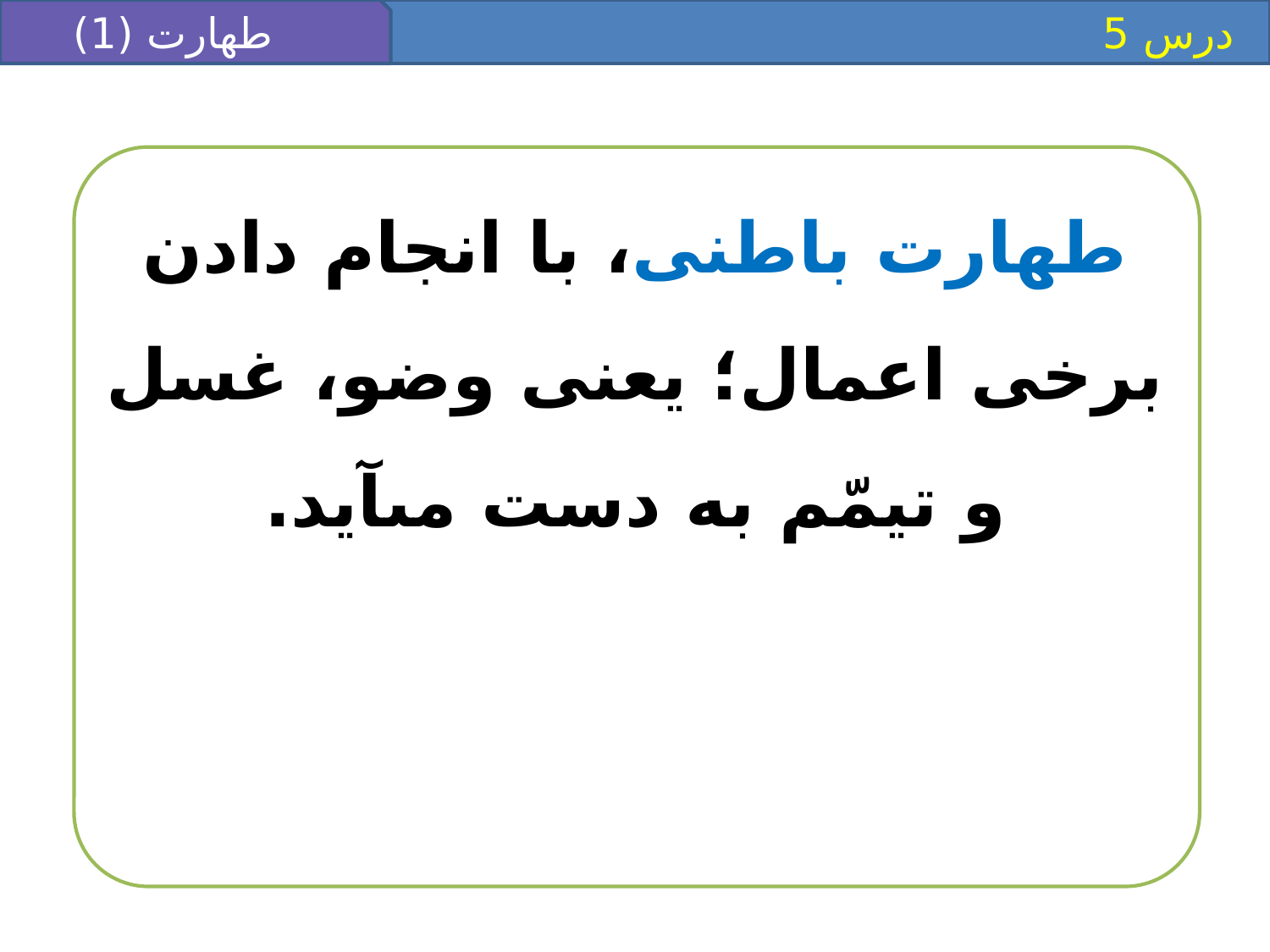

طهارت (1)
 درس 5

طهارت باطنى، با انجام دادن برخى اعمال؛ يعنى وضو، غسل و تيمّم به دست مى‏آيد.